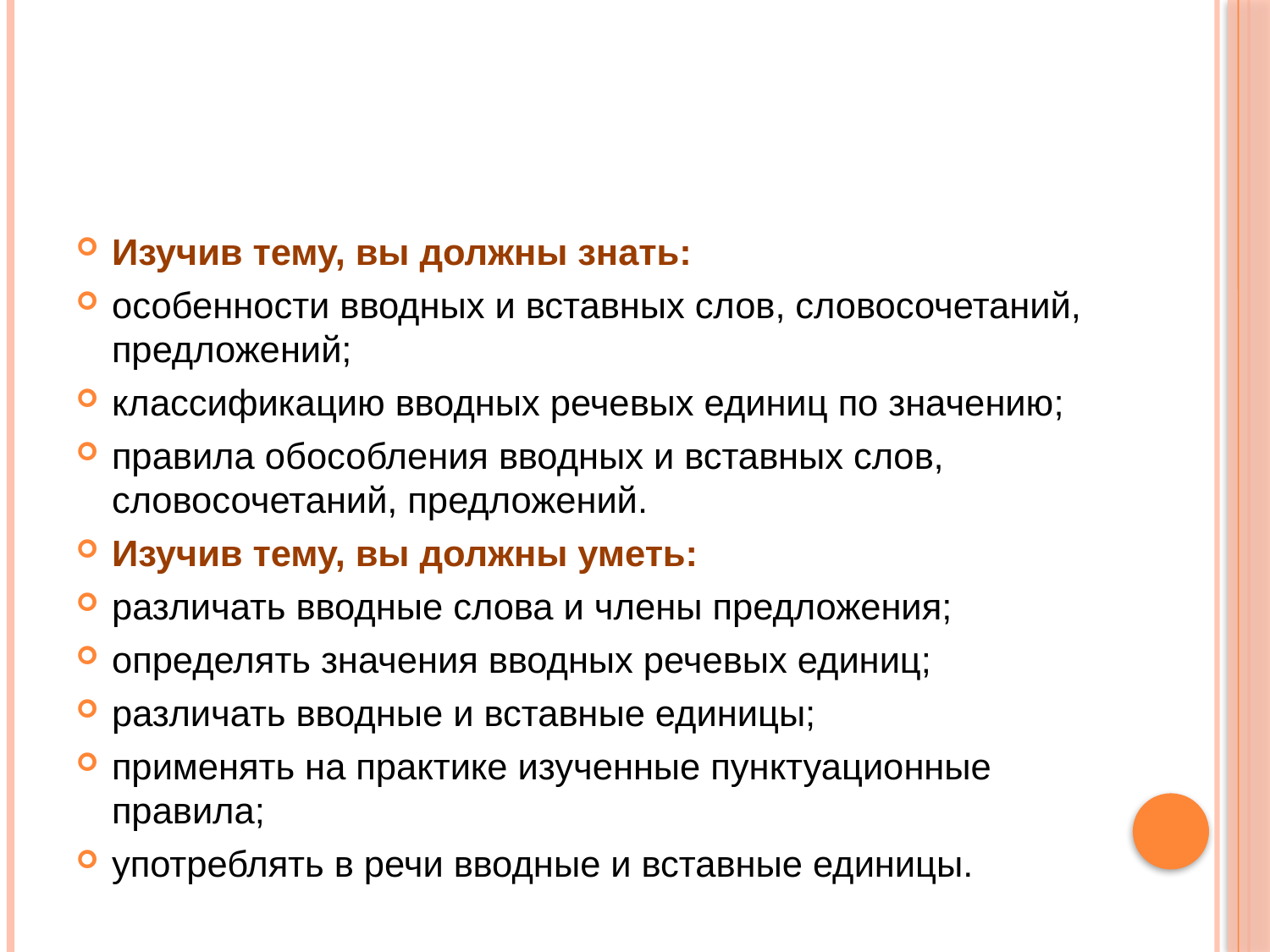

#
Изучив тему, вы должны знать:
особенности вводных и вставных слов, словосочетаний, предложений;
классификацию вводных речевых единиц по значению;
правила обособления вводных и вставных слов, словосочетаний, предложений.
Изучив тему, вы должны уметь:
различать вводные слова и члены предложения;
определять значения вводных речевых единиц;
различать вводные и вставные единицы;
применять на практике изученные пунктуационные правила;
употреблять в речи вводные и вставные единицы.